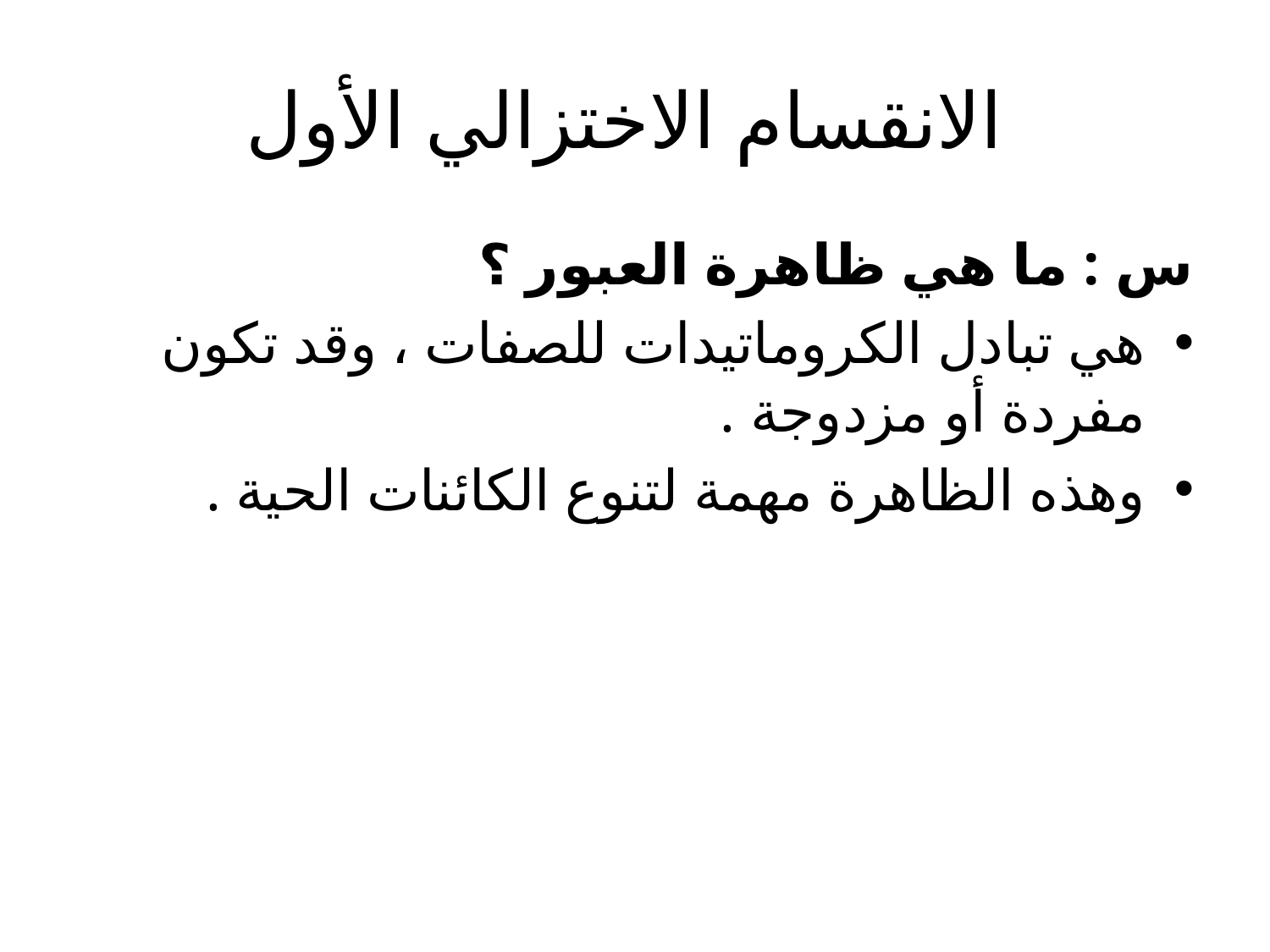

# الانقسام الاختزالي الأول
س : ما هي ظاهرة العبور ؟
هي تبادل الكروماتيدات للصفات ، وقد تكون مفردة أو مزدوجة .
وهذه الظاهرة مهمة لتنوع الكائنات الحية .